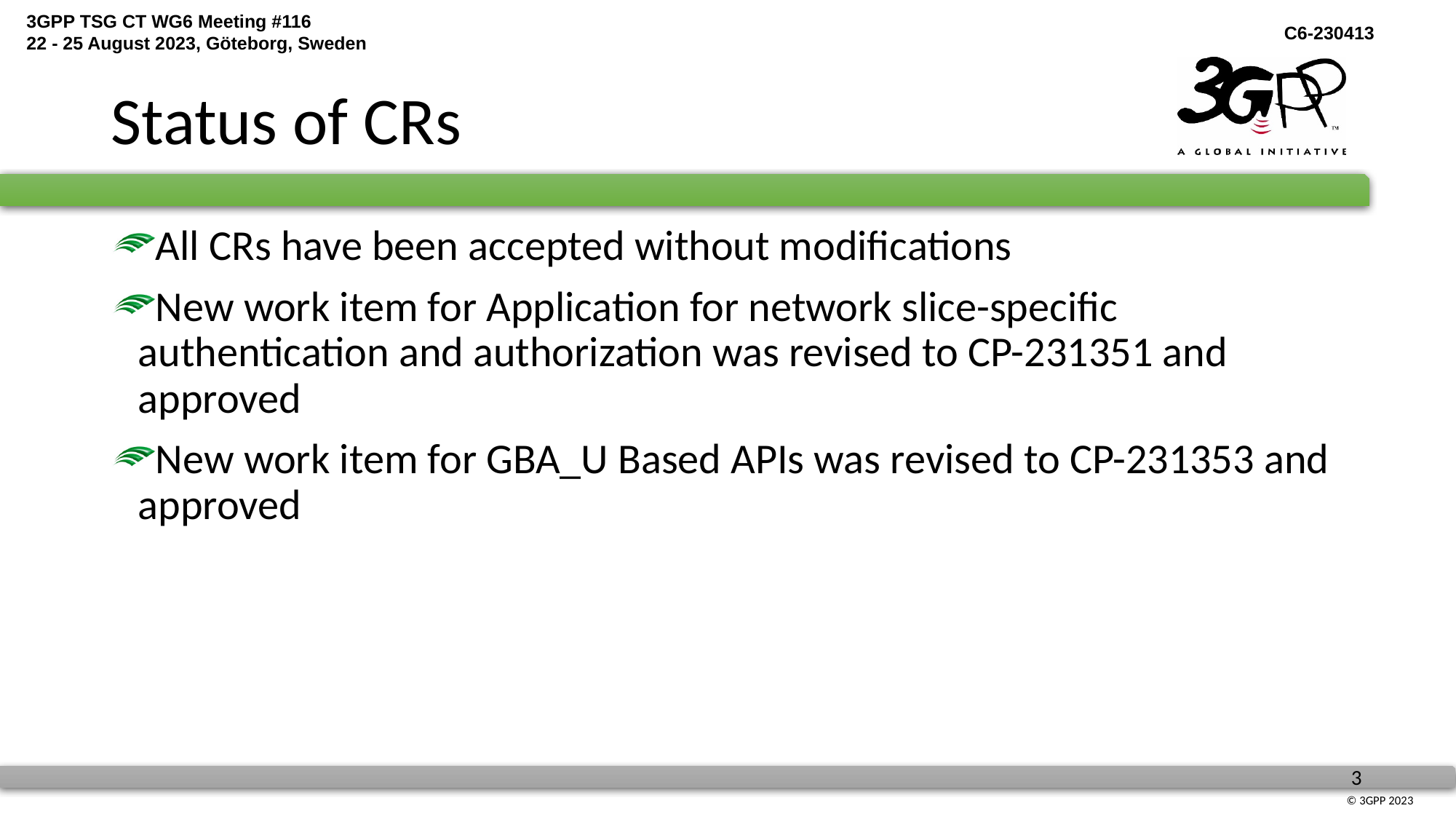

# Status of CRs
All CRs have been accepted without modifications
New work item for Application for network slice-specific authentication and authorization was revised to CP-231351 and approved
New work item for GBA_U Based APIs was revised to CP-231353 and approved